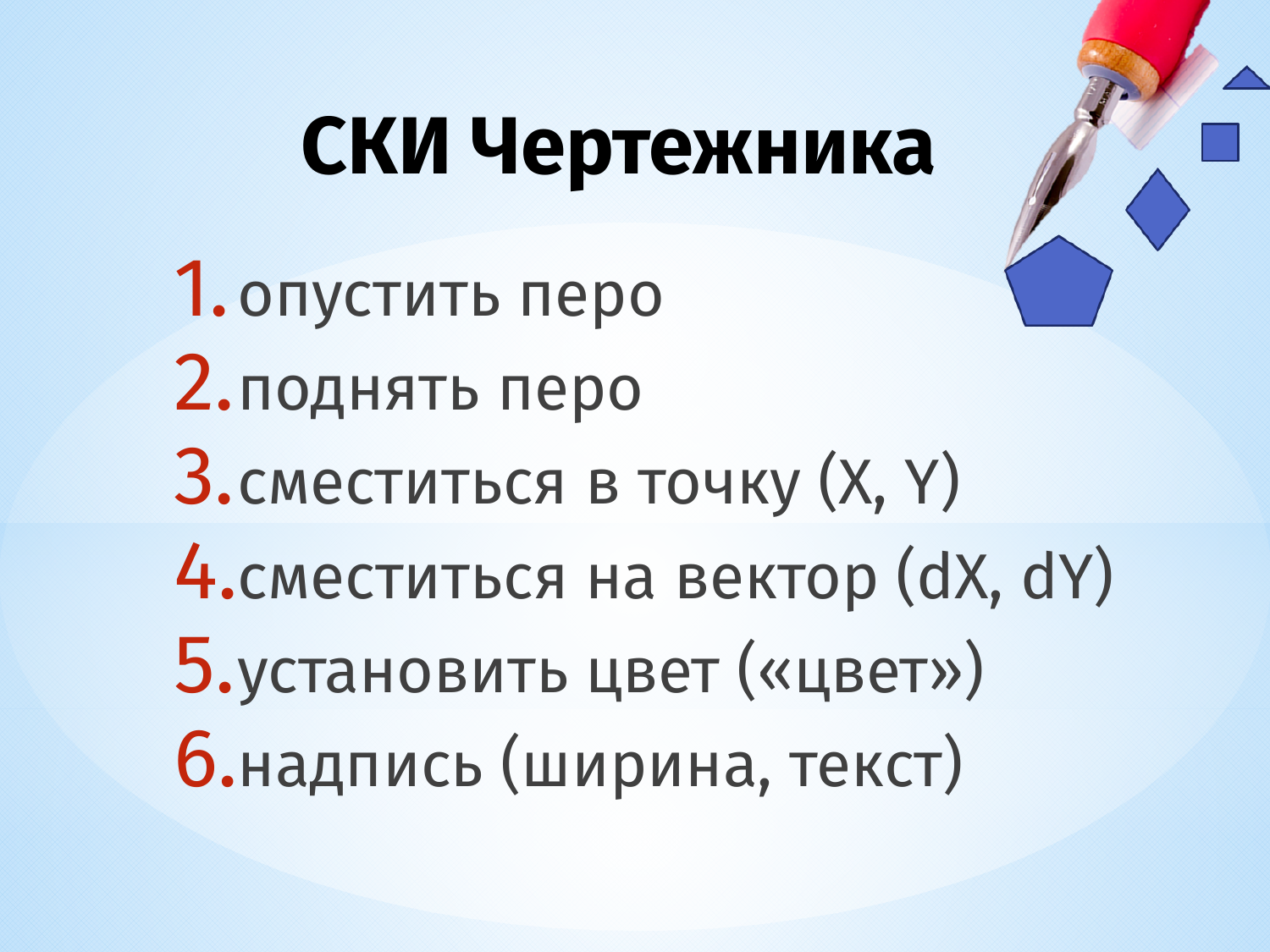

# СКИ Чертежника
опустить перо
поднять перо
сместиться в точку (X, Y)
сместиться на вектор (dX, dY)
установить цвет («цвет»)
надпись (ширина, текст)